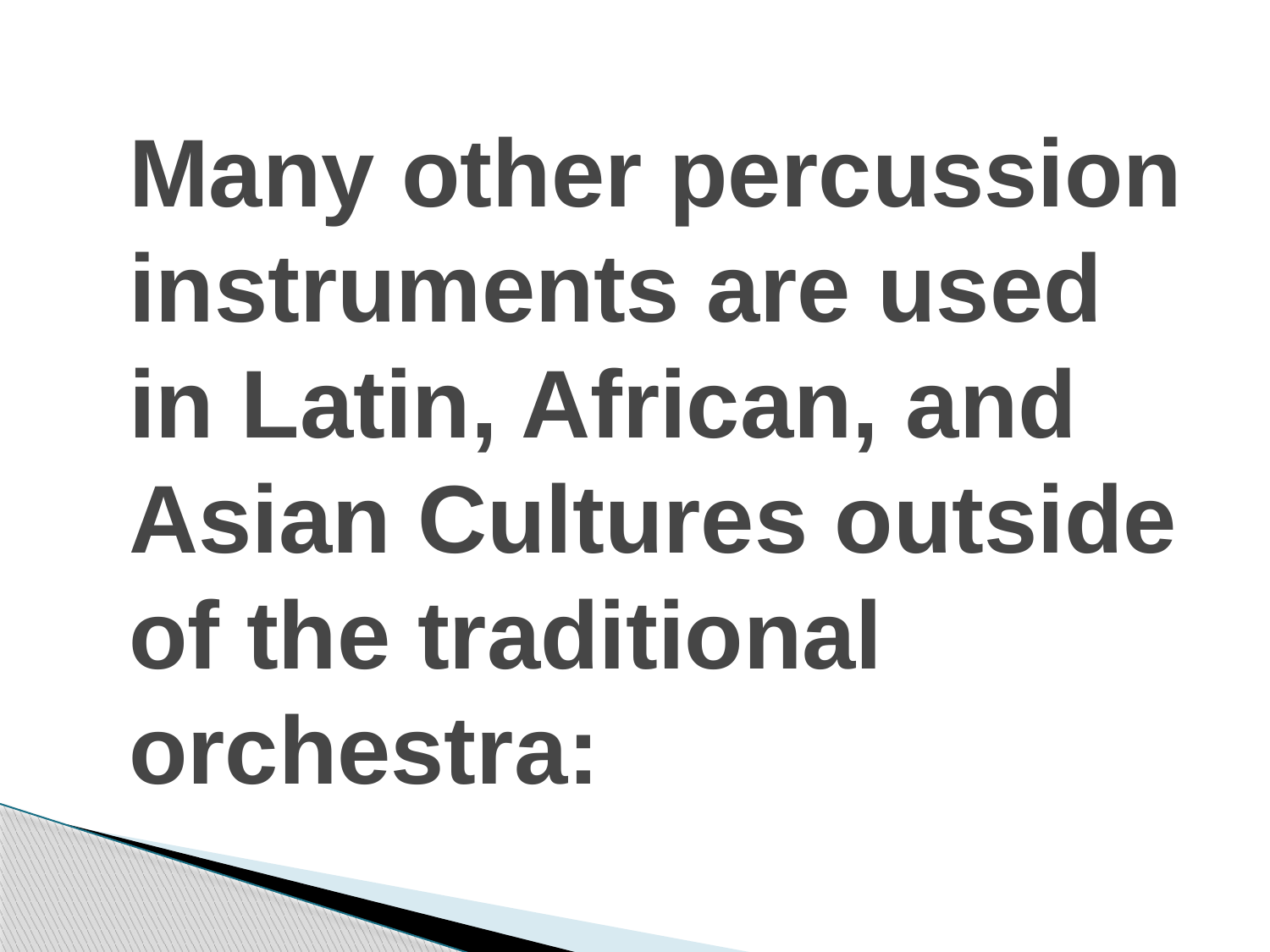

# Many other percussion instruments are used in Latin, African, and Asian Cultures outside of the traditional orchestra: